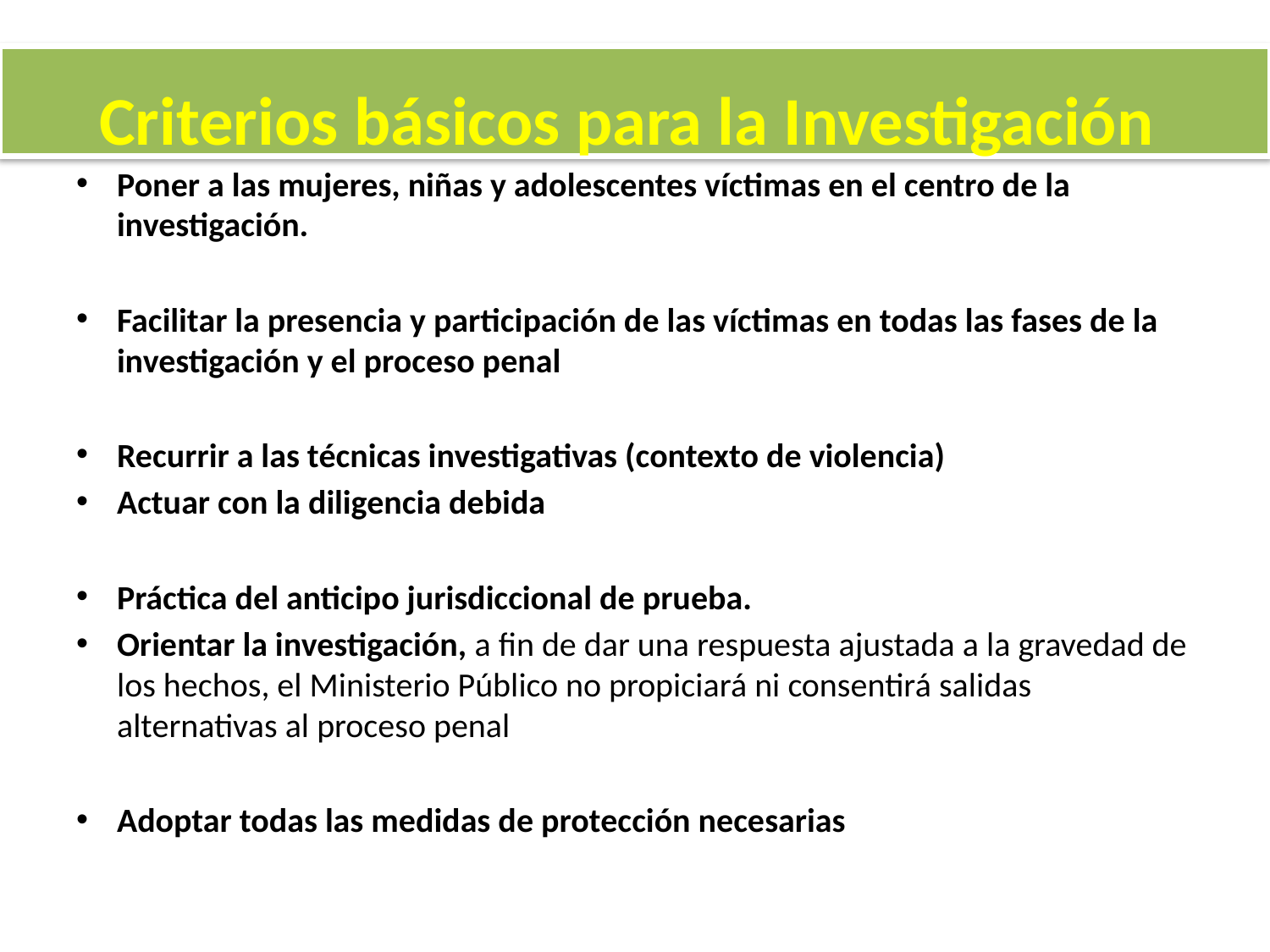

# Criterios básicos para la Investigación

Poner a las mujeres, niñas y adolescentes víctimas en el centro de la investigación.

Facilitar la presencia y participación de las víctimas en todas las fases de la investigación y el proceso penal

Recurrir a las técnicas investigativas (contexto de violencia)
Actuar con la diligencia debida

Práctica del anticipo jurisdiccional de prueba.
Orientar la investigación, a fin de dar una respuesta ajustada a la gravedad de los hechos, el Ministerio Público no propiciará ni consentirá salidas alternativas al proceso penal

Adoptar todas las medidas de protección necesarias